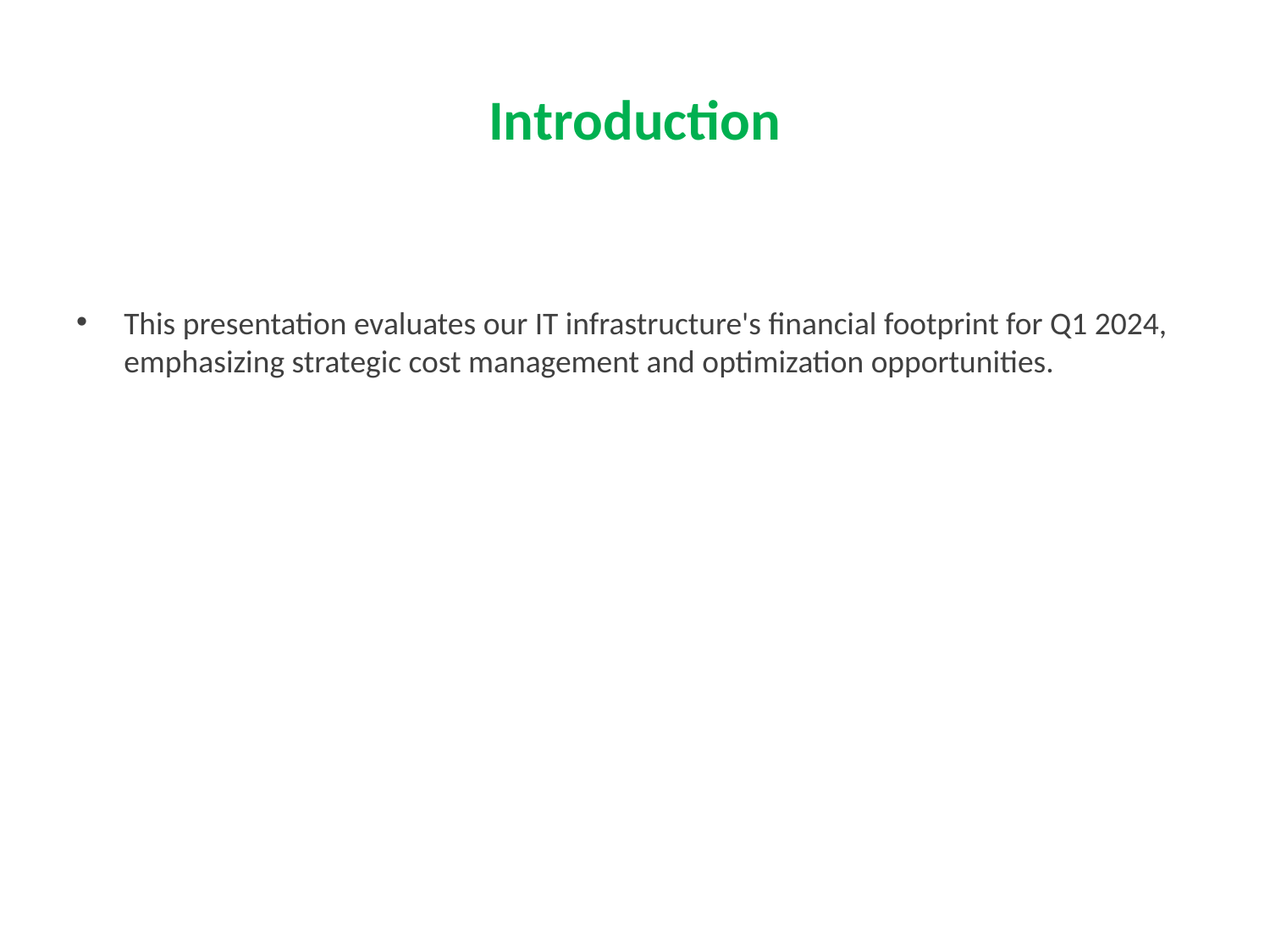

# Introduction

This presentation evaluates our IT infrastructure's financial footprint for Q1 2024, emphasizing strategic cost management and optimization opportunities.